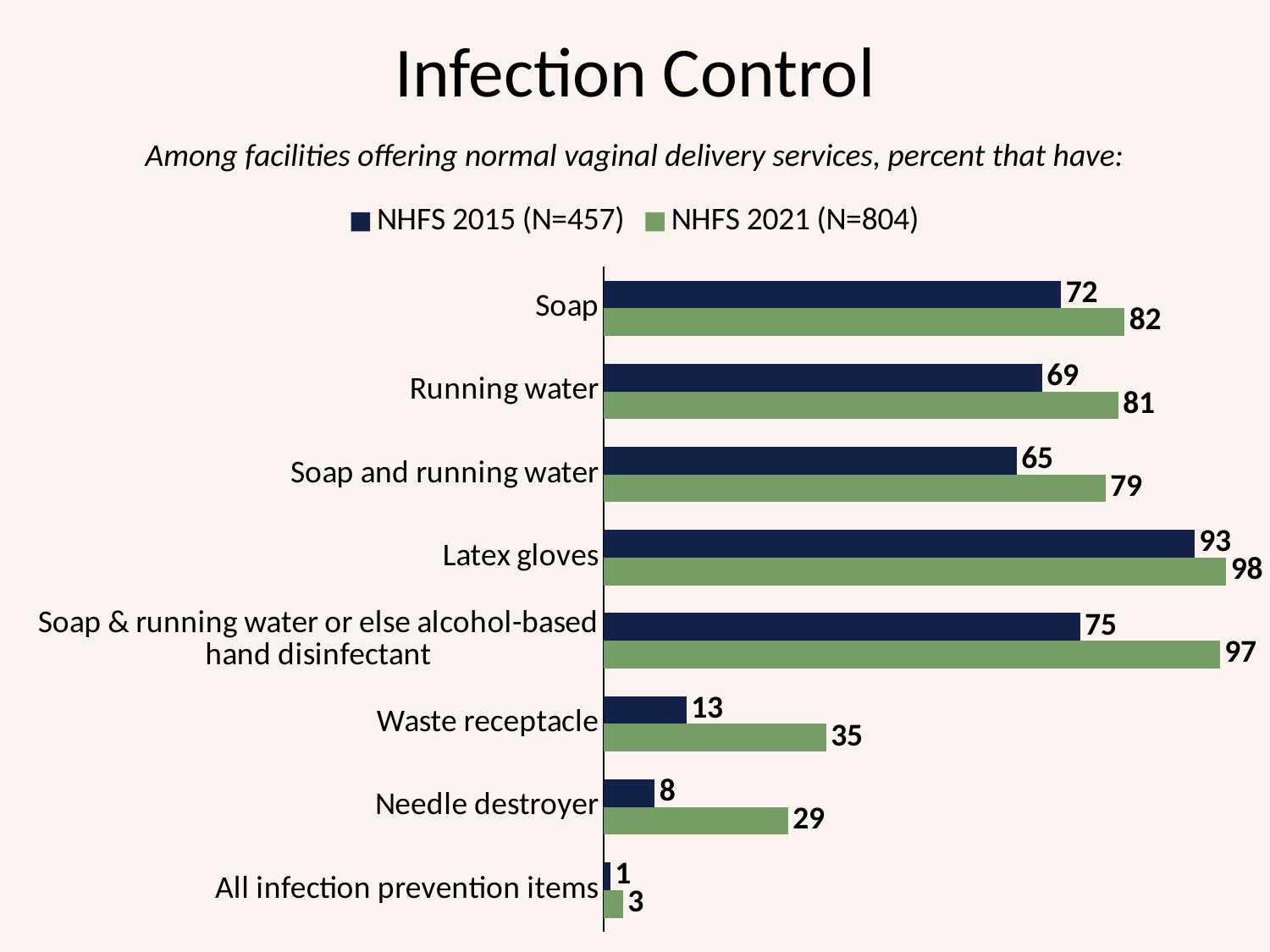

# Infection Control
Among facilities offering normal vaginal delivery services, percent that have:

### Chart

| Category | NHFS 2021 (N=804) | NHFS 2015 (N=457) |
|---|---|---|
| All infection prevention items | 3.0 | 1.0 |
| Needle destroyer | 29.0 | 8.0 |
| Waste receptacle | 35.0 | 13.0 |
| Soap & running water or else alcohol-based hand disinfectant | 97.0 | 75.0 |
| Latex gloves | 98.0 | 93.0 |
| Soap and running water | 79.0 | 65.0 |
| Running water | 81.0 | 69.0 |
| Soap | 82.0 | 72.0 |